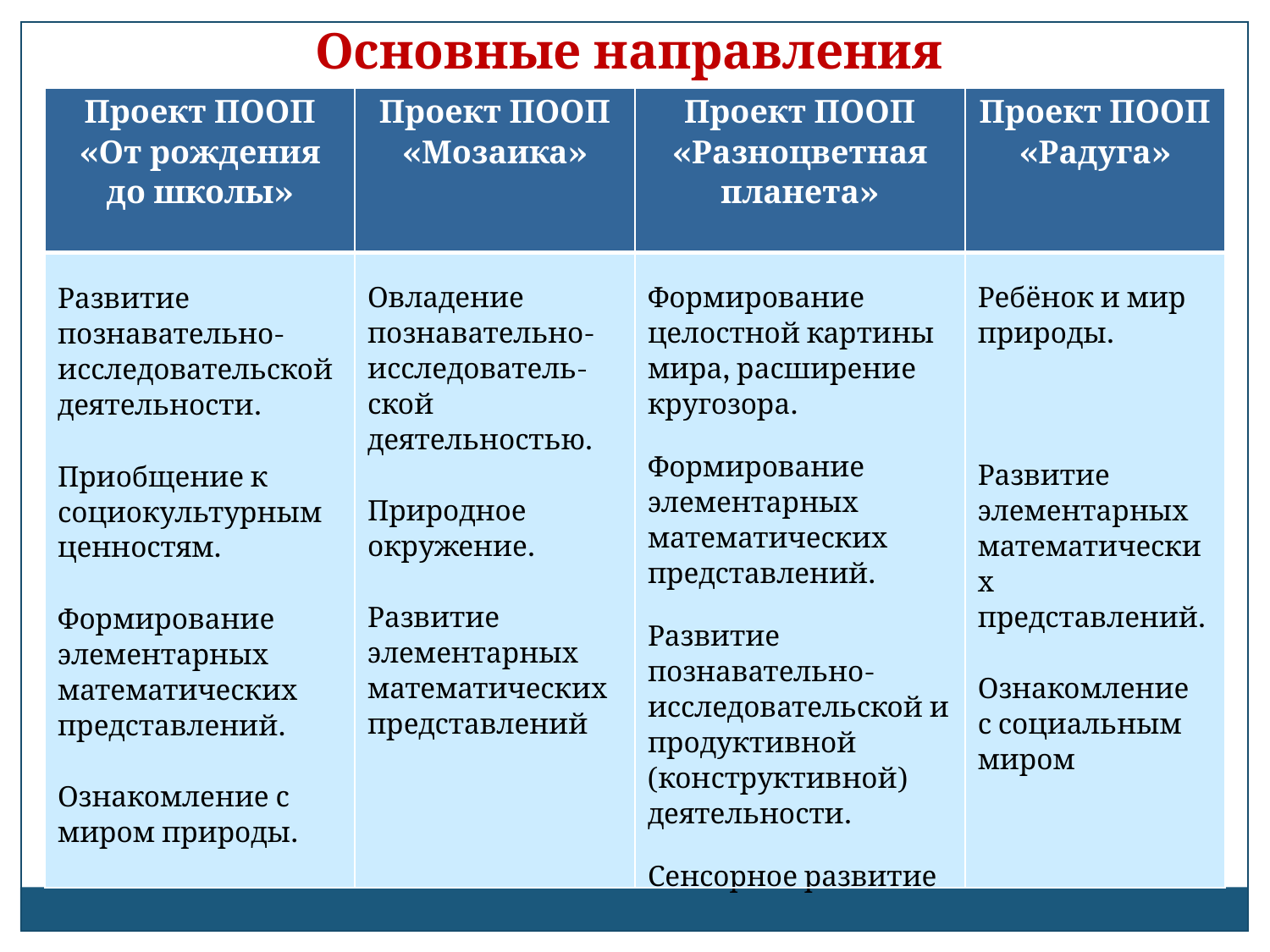

Основные направления
| Проект ПООП «От рождения до школы» | Проект ПООП «Мозаика» | Проект ПООП «Разноцветная планета» | Проект ПООП «Радуга» |
| --- | --- | --- | --- |
| Развитие познавательно-исследовательской деятельности. Приобщение к социокультурным ценностям. Формирование элементарных математических представлений. Ознакомление с миром природы. | Овладение познавательно-исследователь- ской деятельностью. Природное окружение. Развитие элементарных математических представлений | Формирование целостной картины мира, расширение кругозора. Формирование элементарных математических представлений. Развитие познавательно-исследовательской и продуктивной (конструктивной) деятельности. Сенсорное развитие | Ребёнок и мир природы. Развитие элементарных математических представлений. Ознакомление с социальным миром |